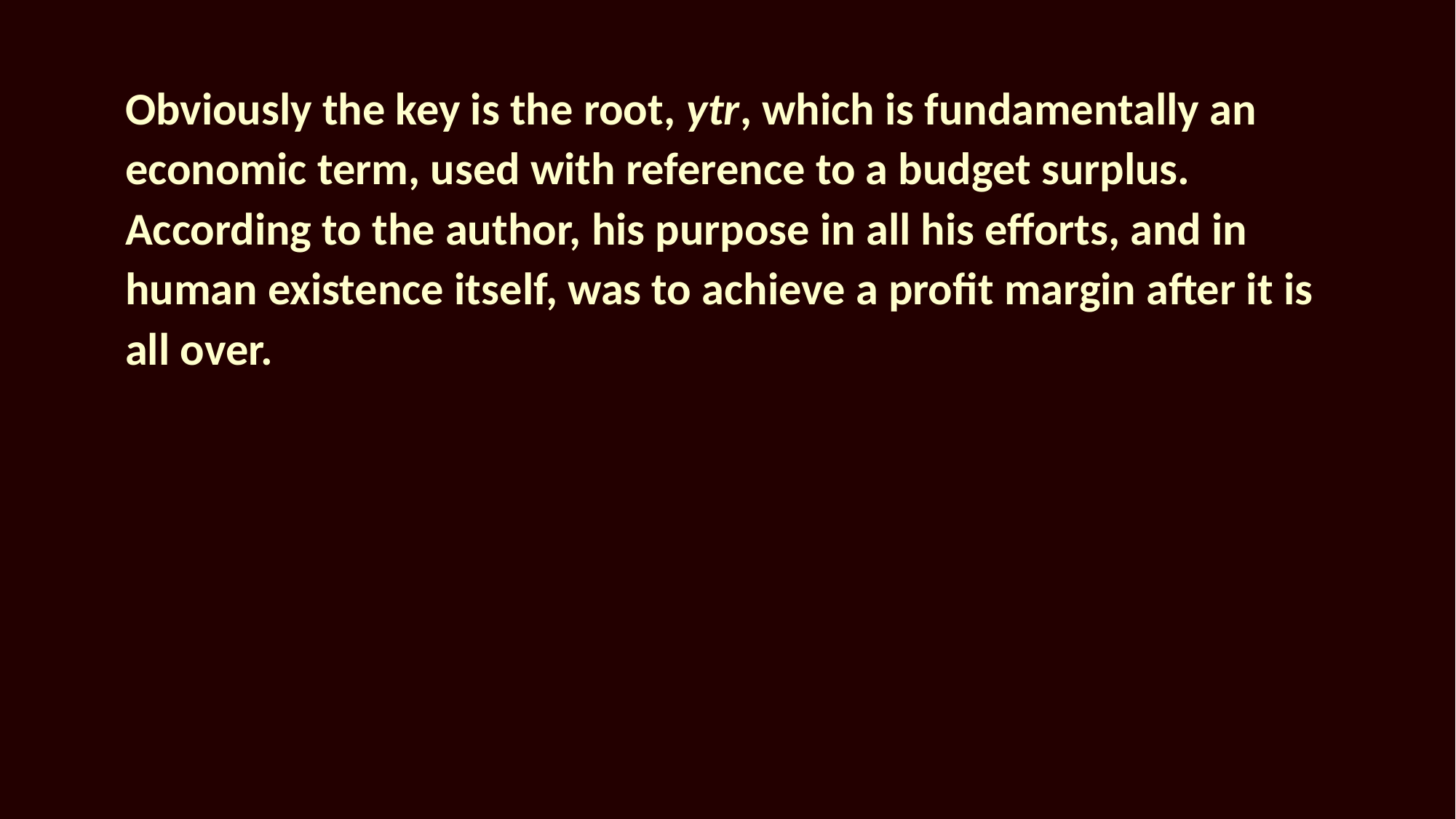

Obviously the key is the root, ytr, which is fundamentally an economic term, used with reference to a budget surplus. According to the author, his purpose in all his efforts, and in human existence itself, was to achieve a profit margin after it is all over.